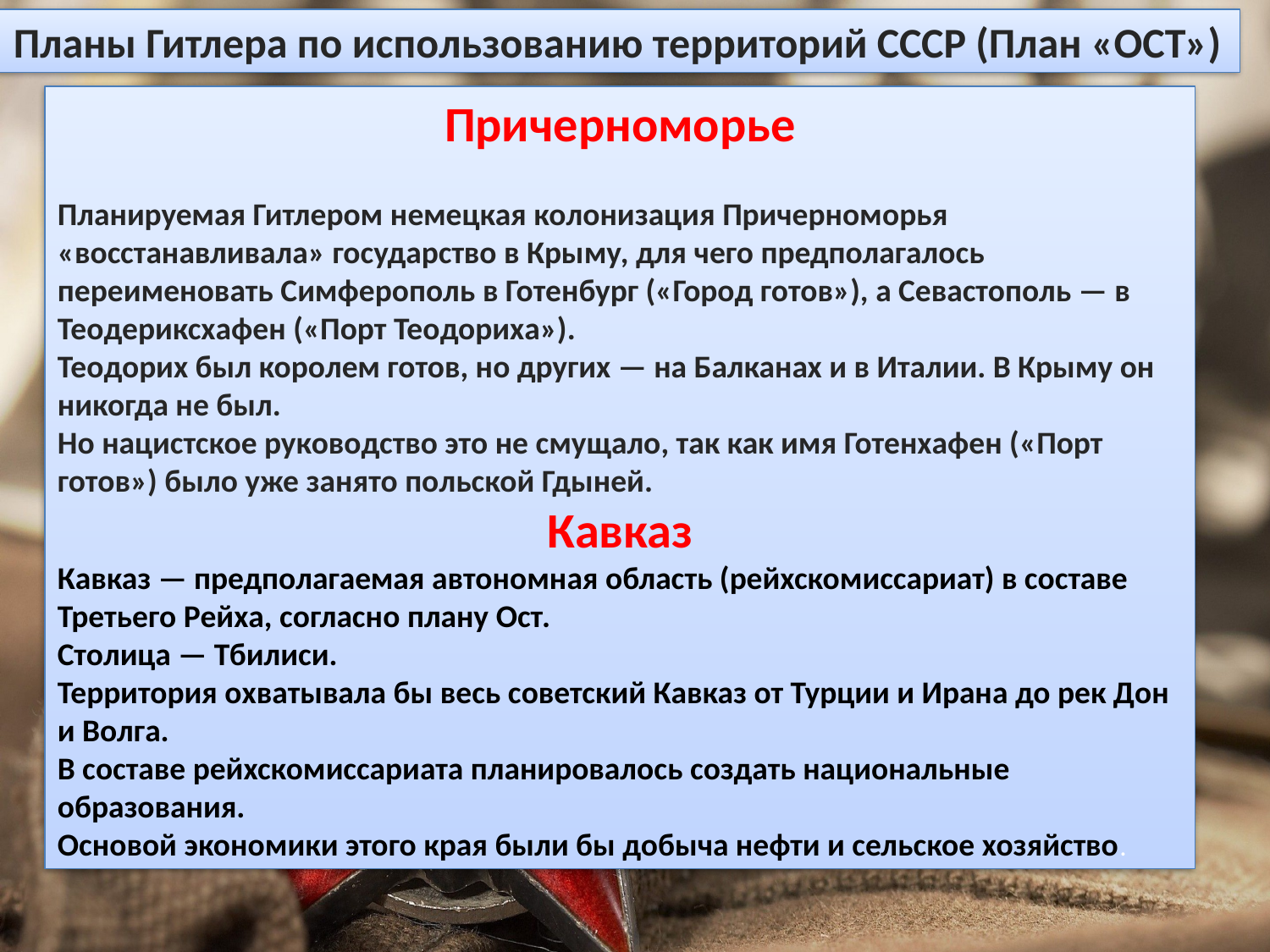

Планы Гитлера по использованию территорий СССР (План «ОСТ»)
Причерноморье

Планируемая Гитлером немецкая колонизация Причерноморья «восстанавливала» государство в Крыму, для чего предполагалось переименовать Симферополь в Готенбург («Город готов»), а Севастополь — в Теодериксхафен («Порт Теодориха»).
Теодорих был королем готов, но других — на Балканах и в Италии. В Крыму он никогда не был.
Но нацистское руководство это не смущало, так как имя Готенхафен («Порт готов») было уже занято польской Гдыней.
Кавказ
Кавказ — предполагаемая автономная область (рейхскомиссариат) в составе Третьего Рейха, согласно плану Ост.
Столица — Тбилиси.
Территория охватывала бы весь советский Кавказ от Турции и Ирана до рек Дон и Волга.
В составе рейхскомиссариата планировалось создать национальные образования.
Основой экономики этого края были бы добыча нефти и сельское хозяйство.